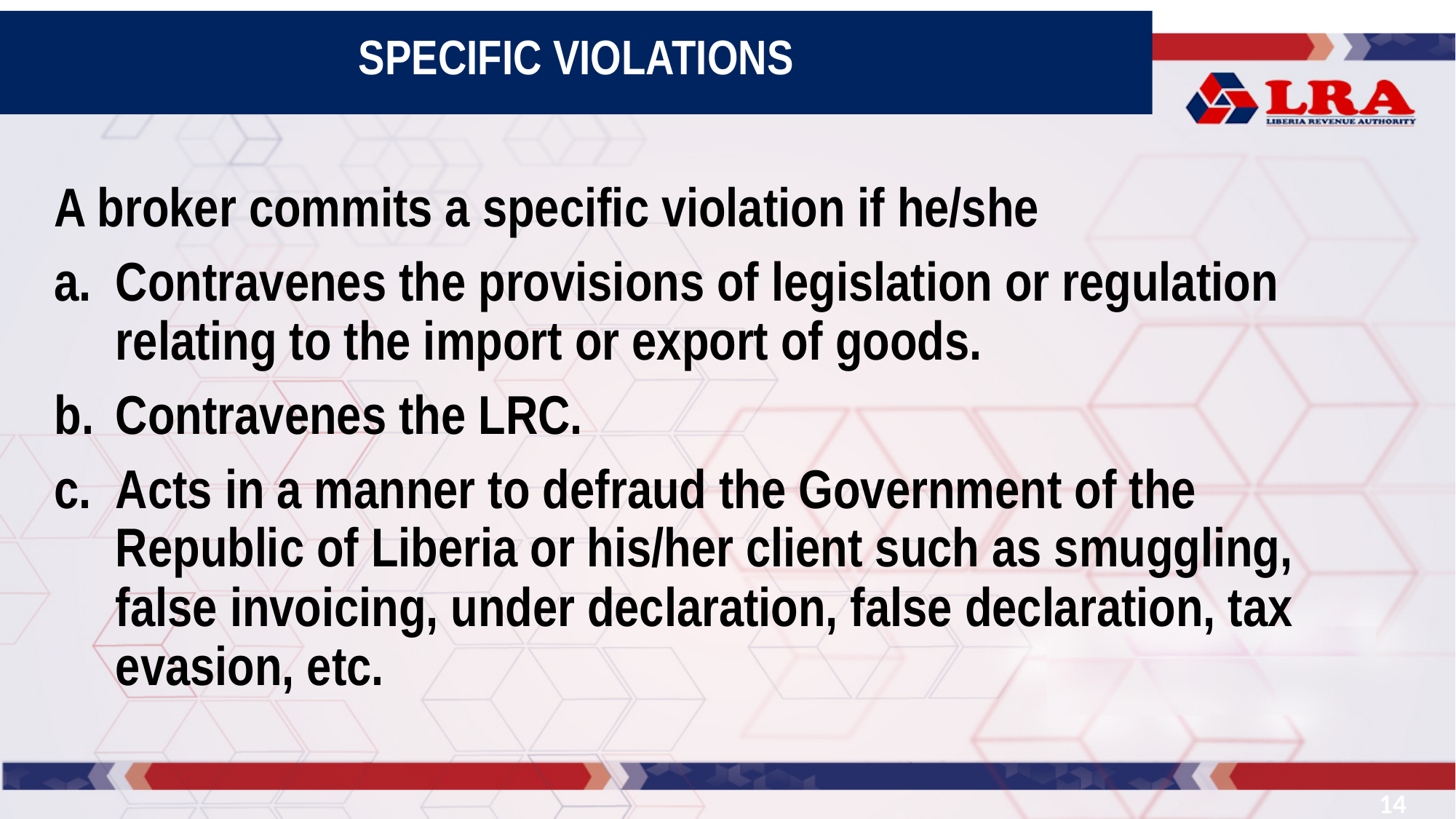

“
SPECIFIC VIOLATIONS

A broker commits a specific violation if he/she
Contravenes the provisions of legislation or regulation relating to the import or export of goods.
Contravenes the LRC.
Acts in a manner to defraud the Government of the Republic of Liberia or his/her client such as smuggling, false invoicing, under declaration, false declaration, tax evasion, etc.

14